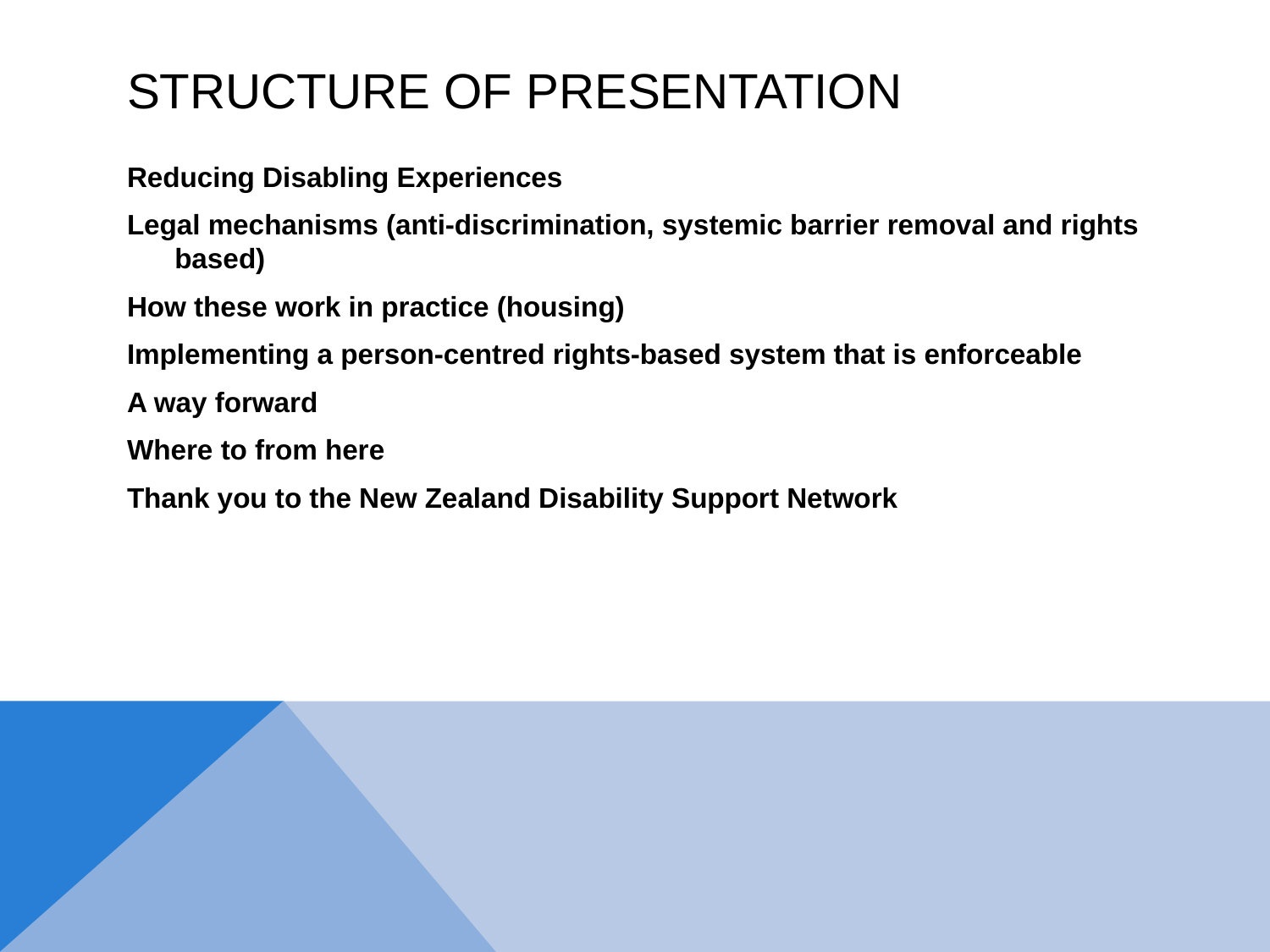

# Structure of presentation
Reducing Disabling Experiences
Legal mechanisms (anti-discrimination, systemic barrier removal and rights based)
How these work in practice (housing)
Implementing a person-centred rights-based system that is enforceable
A way forward
Where to from here
Thank you to the New Zealand Disability Support Network